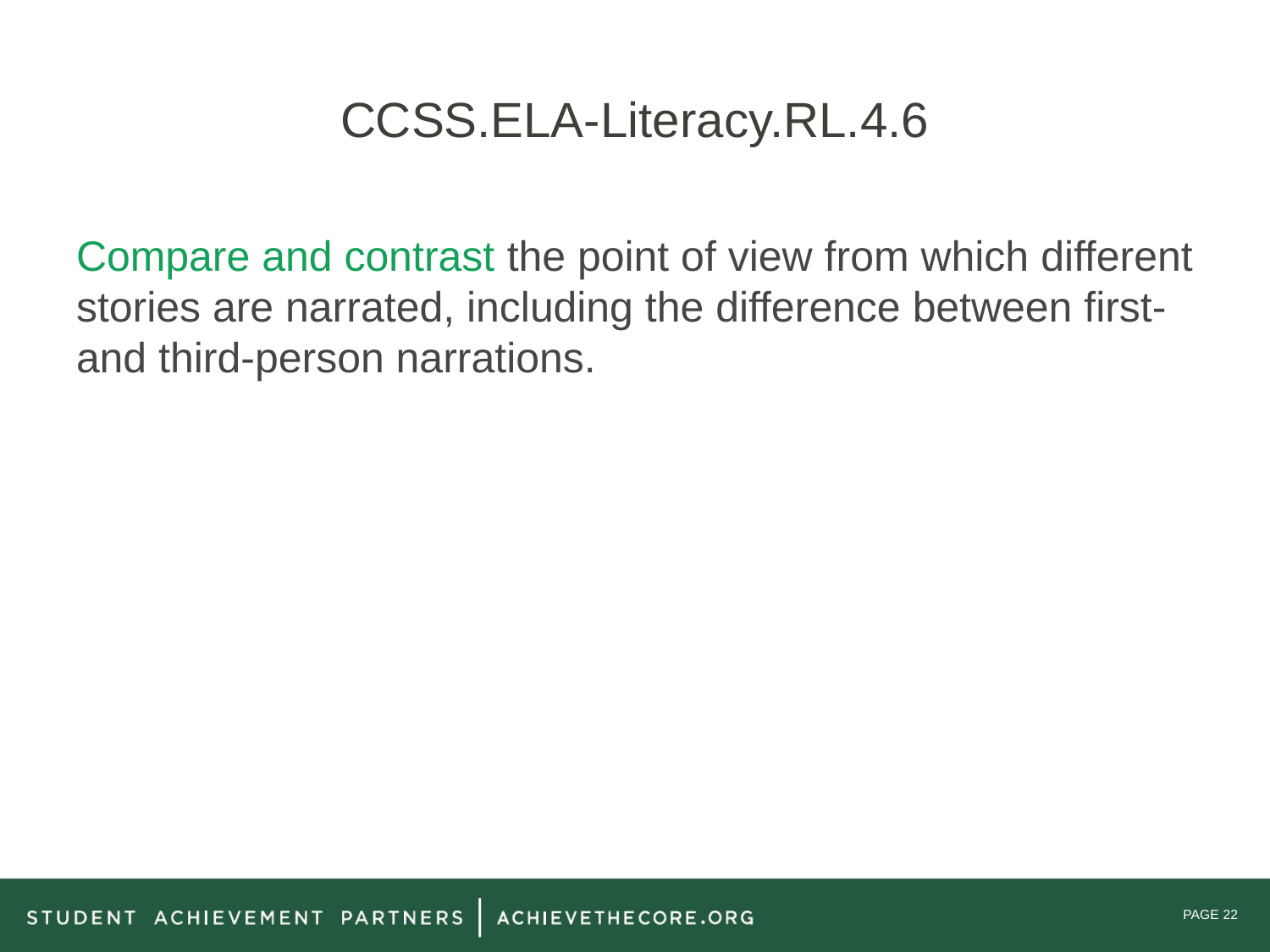

# CCSS.ELA-Literacy.RL.4.6
Compare and contrast the point of view from which different stories are narrated, including the difference between first- and third-person narrations.